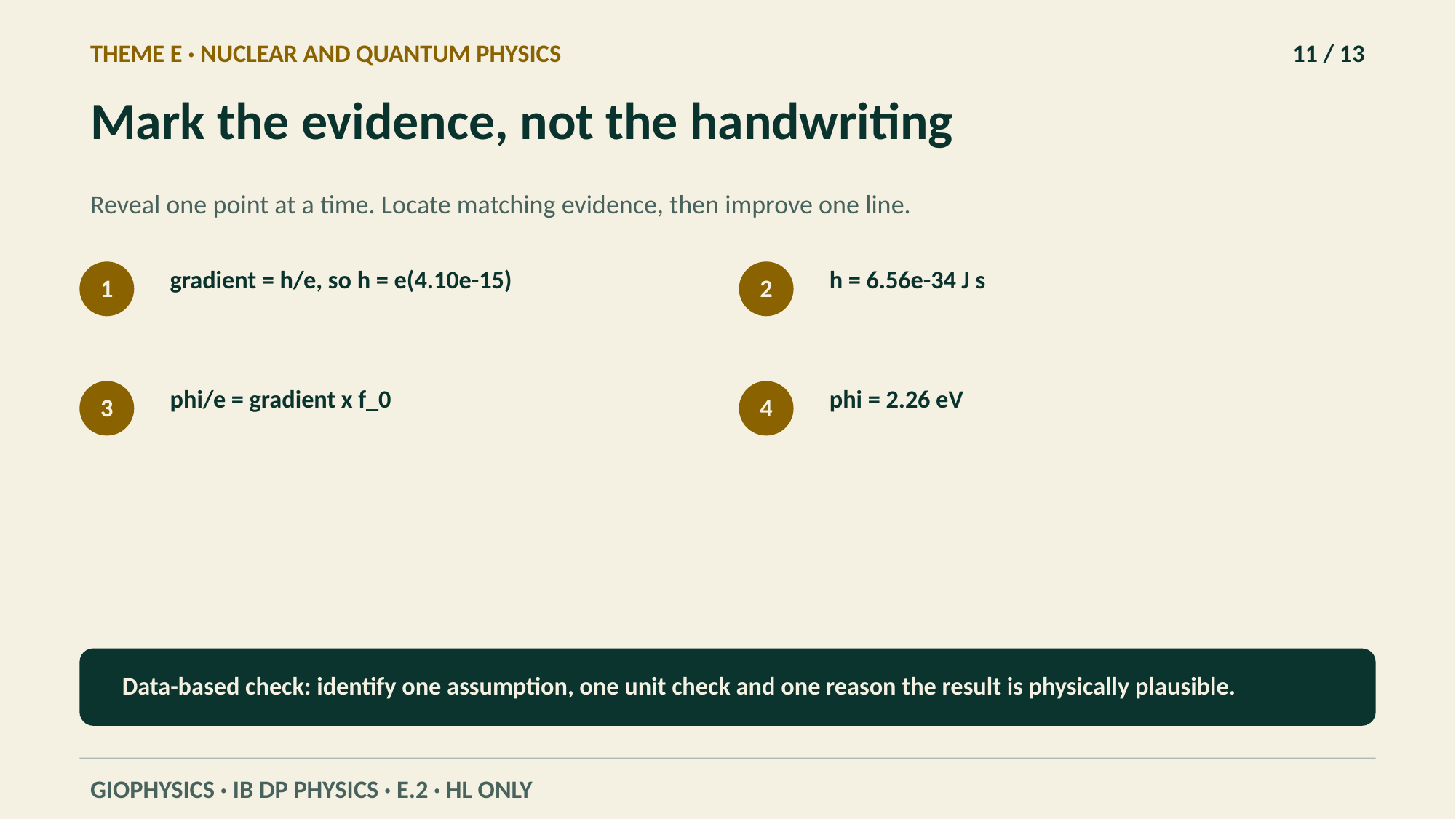

THEME E · NUCLEAR AND QUANTUM PHYSICS
11 / 13
Mark the evidence, not the handwriting
Reveal one point at a time. Locate matching evidence, then improve one line.
gradient = h/e, so h = e(4.10e-15)
h = 6.56e-34 J s

1
2
phi/e = gradient x f_0
phi = 2.26 eV

3
4

Data-based check: identify one assumption, one unit check and one reason the result is physically plausible.

GIOPHYSICS · IB DP PHYSICS · E.2 · HL ONLY